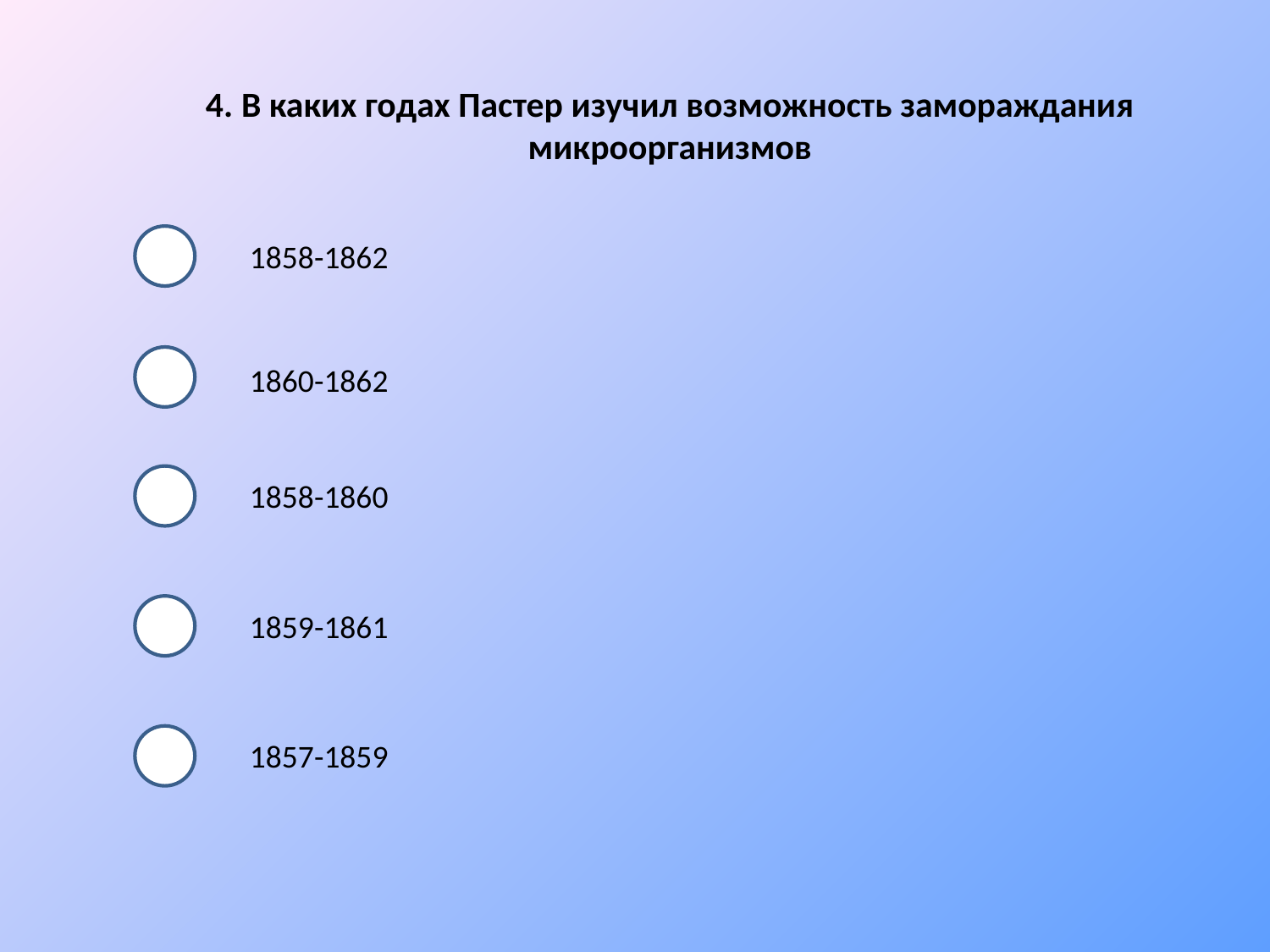

4. В каких годах Пастер изучил возможность замораждания микроорганизмов

1858-1862

1860-1862

1858-1860

1859-1861

1857-1859